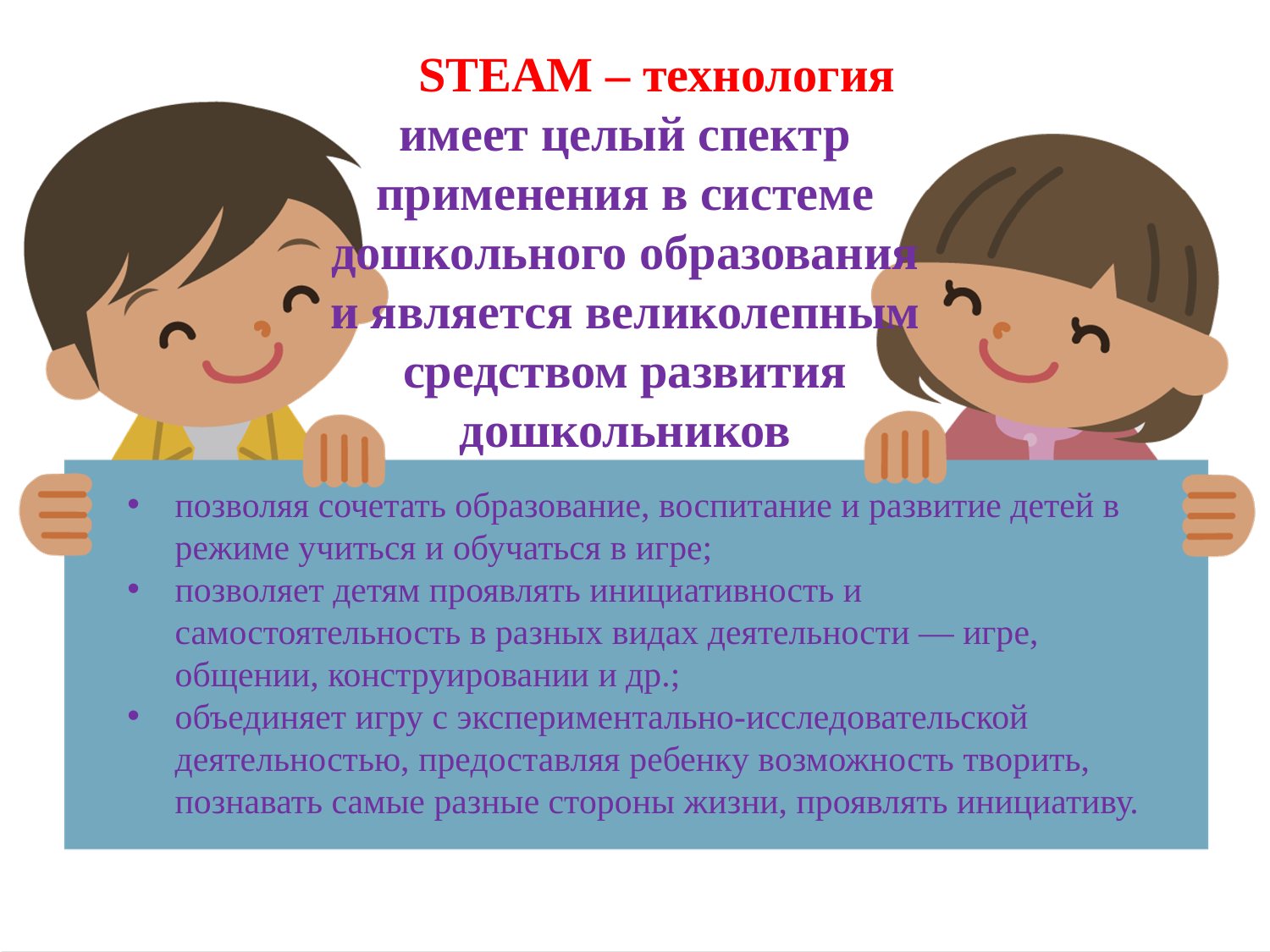

STEAM – технология имеет целый спектр применения в системе дошкольного образования и является великолепным средством развития дошкольников
позволяя сочетать образование, воспитание и развитие детей в режиме учиться и обучаться в игре;
позволяет детям проявлять инициативность и самостоятельность в разных видах деятельности — игре, общении, конструировании и др.;
объединяет игру с экспериментально-исследовательской деятельностью, предоставляя ребенку возможность творить, познавать самые разные стороны жизни, проявлять инициативу.